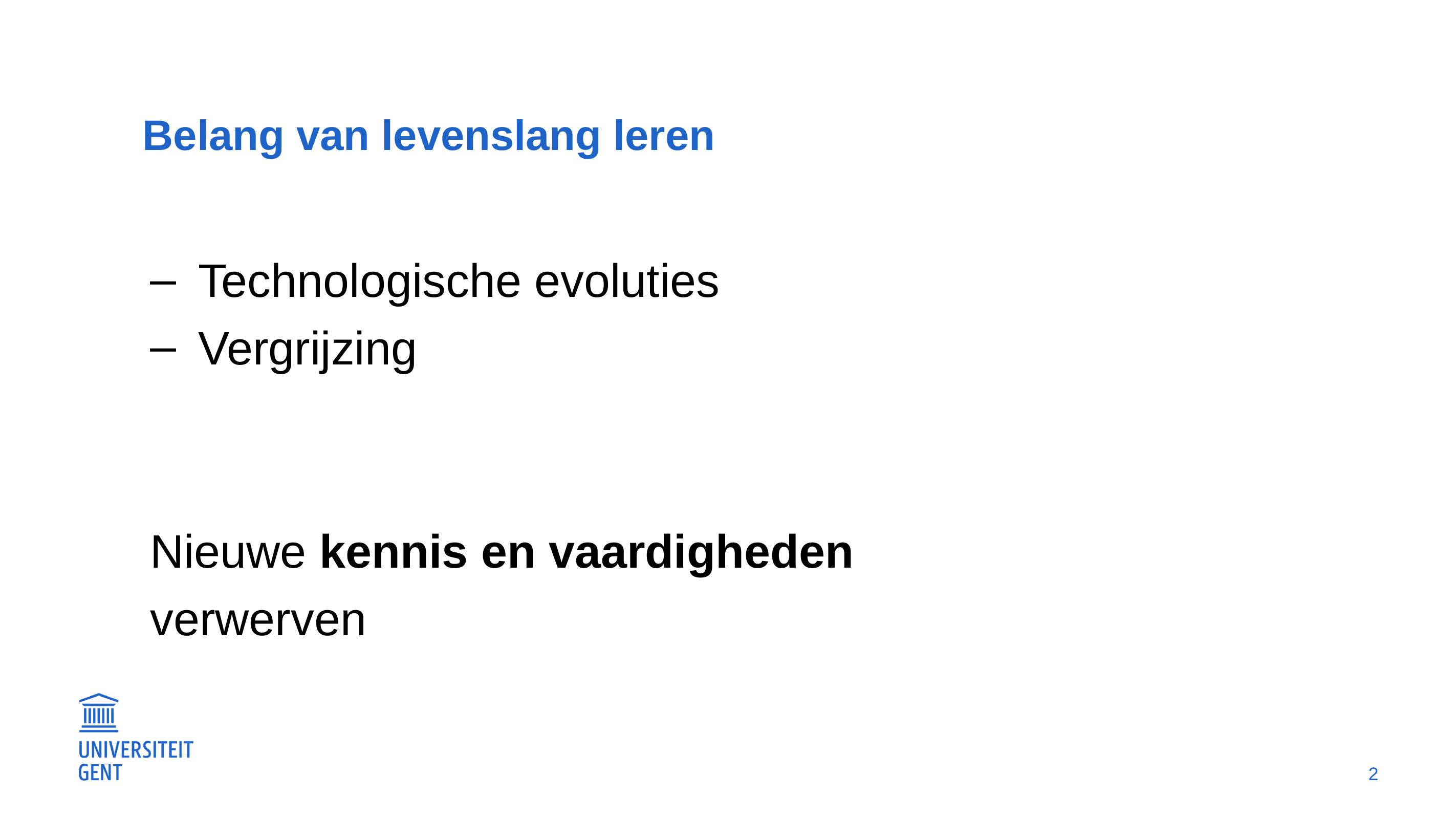

Belang van levenslang leren
Technologische evoluties
Vergrijzing

Nieuwe kennis en vaardigheden verwerven

2